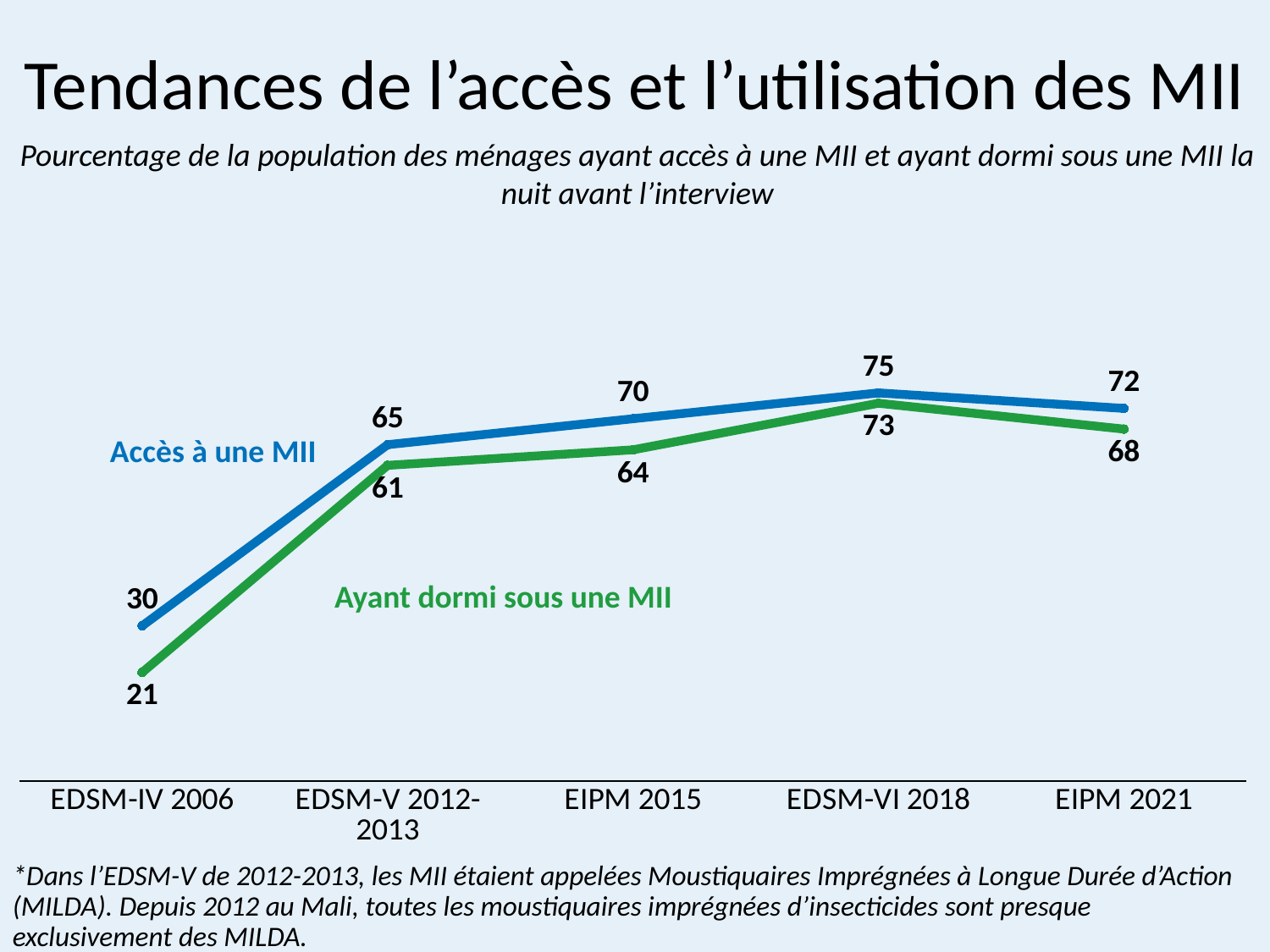

# Tendances de l’accès et l’utilisation des MII
Pourcentage de la population des ménages ayant accès à une MII et ayant dormi sous une MII la nuit avant l’interview

### Chart

| Category | Accès à une MII | Ayant dormi sous une MII |
|---|---|---|
| EDSM-IV 2006 | 30.0 | 21.0 |
| EDSM-V 2012-2013 | 65.0 | 61.0 |
| EIPM 2015 | 70.0 | 64.0 |
| EDSM-VI 2018 | 75.0 | 73.0 |
| EIPM 2021 | 72.0 | 68.0 |
Accès à une MII
Ayant dormi sous une MII
*Dans l’EDSM-V de 2012-2013, les MII étaient appelées Moustiquaires Imprégnées à Longue Durée d’Action (MILDA). Depuis 2012 au Mali, toutes les moustiquaires imprégnées d’insecticides sont presque exclusivement des MILDA.